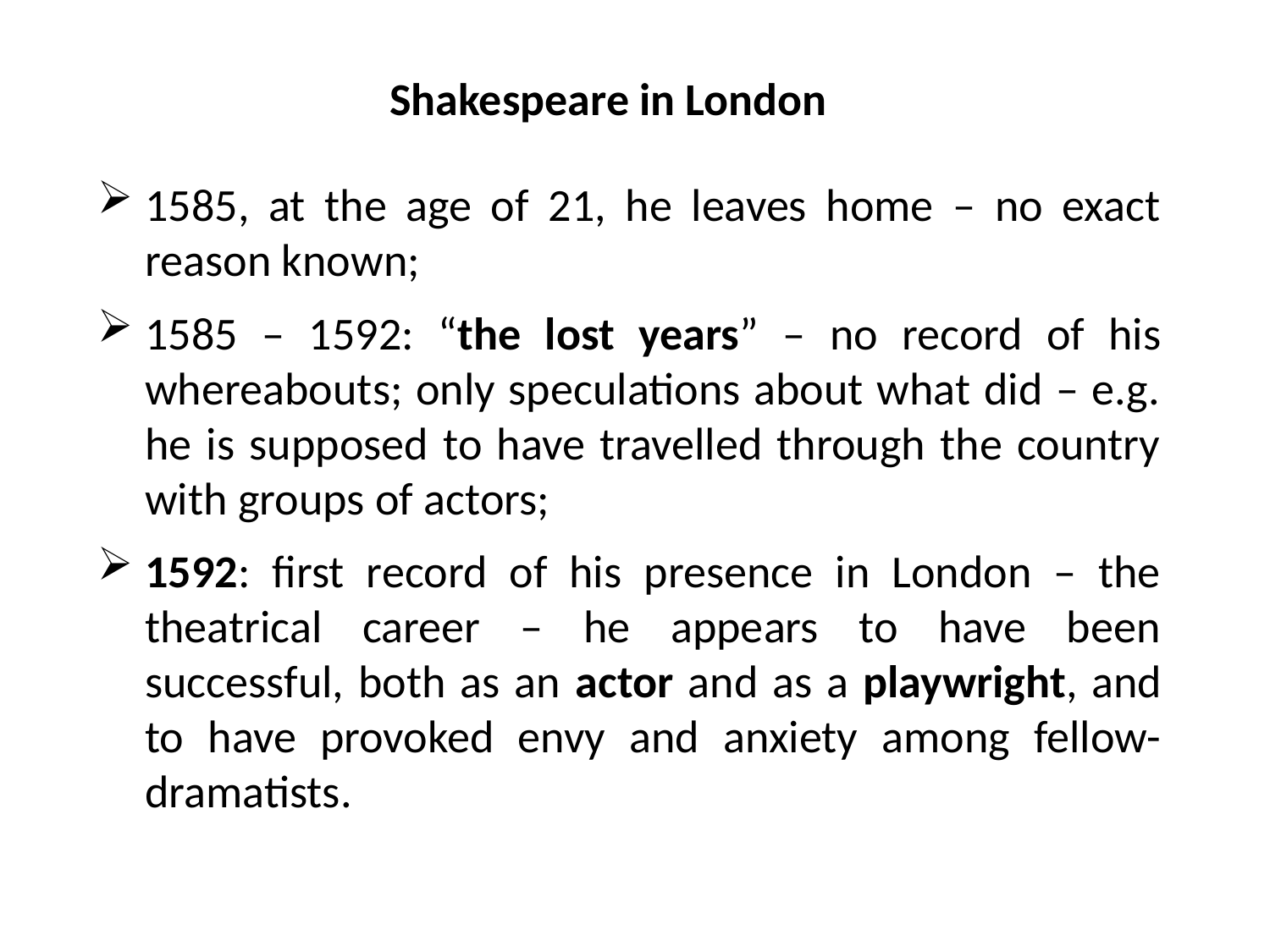

# Shakespeare in London
1585, at the age of 21, he leaves home – no exact reason known;
1585 – 1592: “the lost years” – no record of his whereabouts; only speculations about what did – e.g. he is supposed to have travelled through the country with groups of actors;
1592: first record of his presence in London – the theatrical career – he appears to have been successful, both as an actor and as a playwright, and to have provoked envy and anxiety among fellow-dramatists.